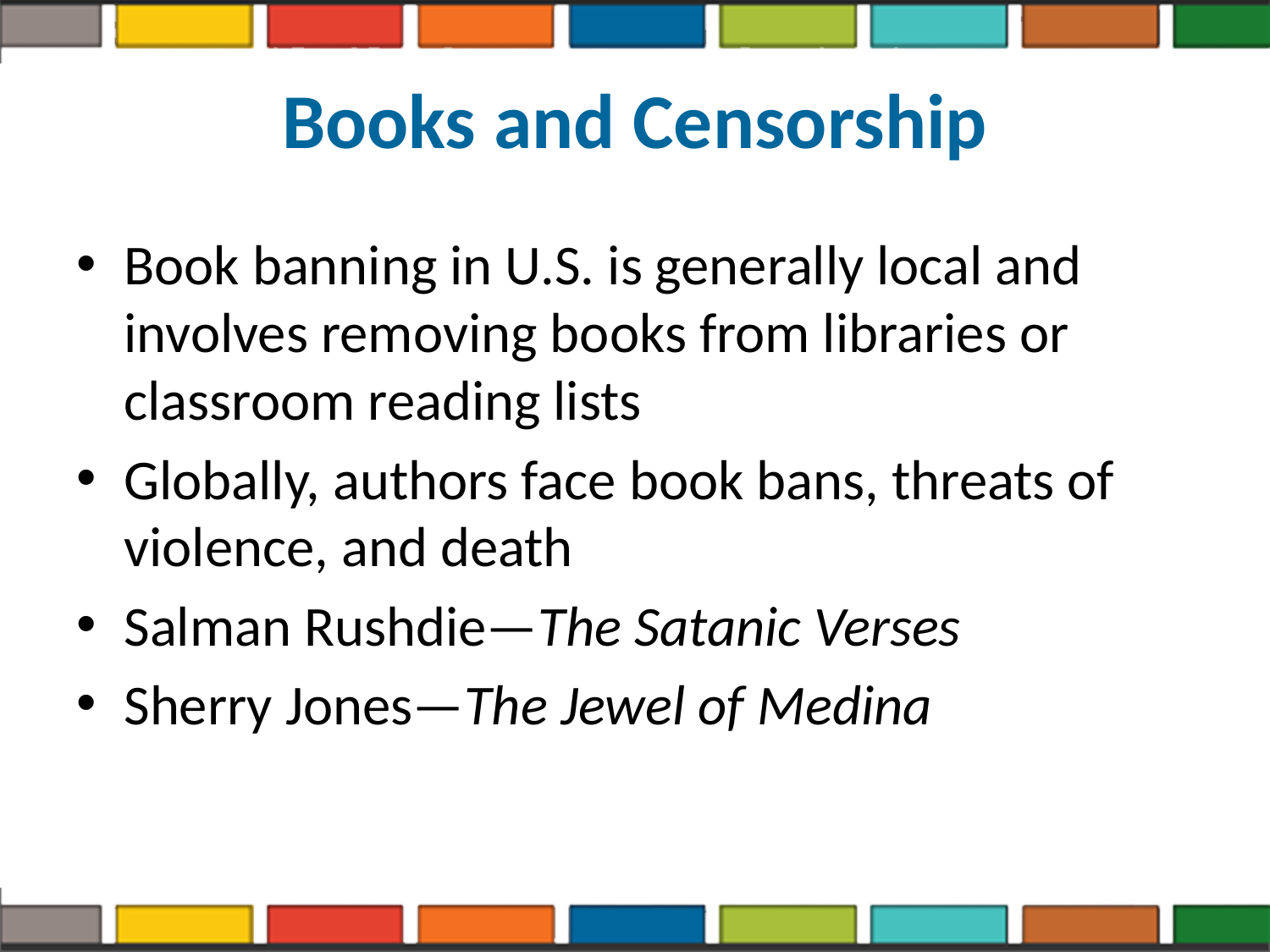

# Books and Censorship
Book banning in U.S. is generally local and involves removing books from libraries or classroom reading lists
Globally, authors face book bans, threats of violence, and death
Salman Rushdie—The Satanic Verses
Sherry Jones—The Jewel of Medina